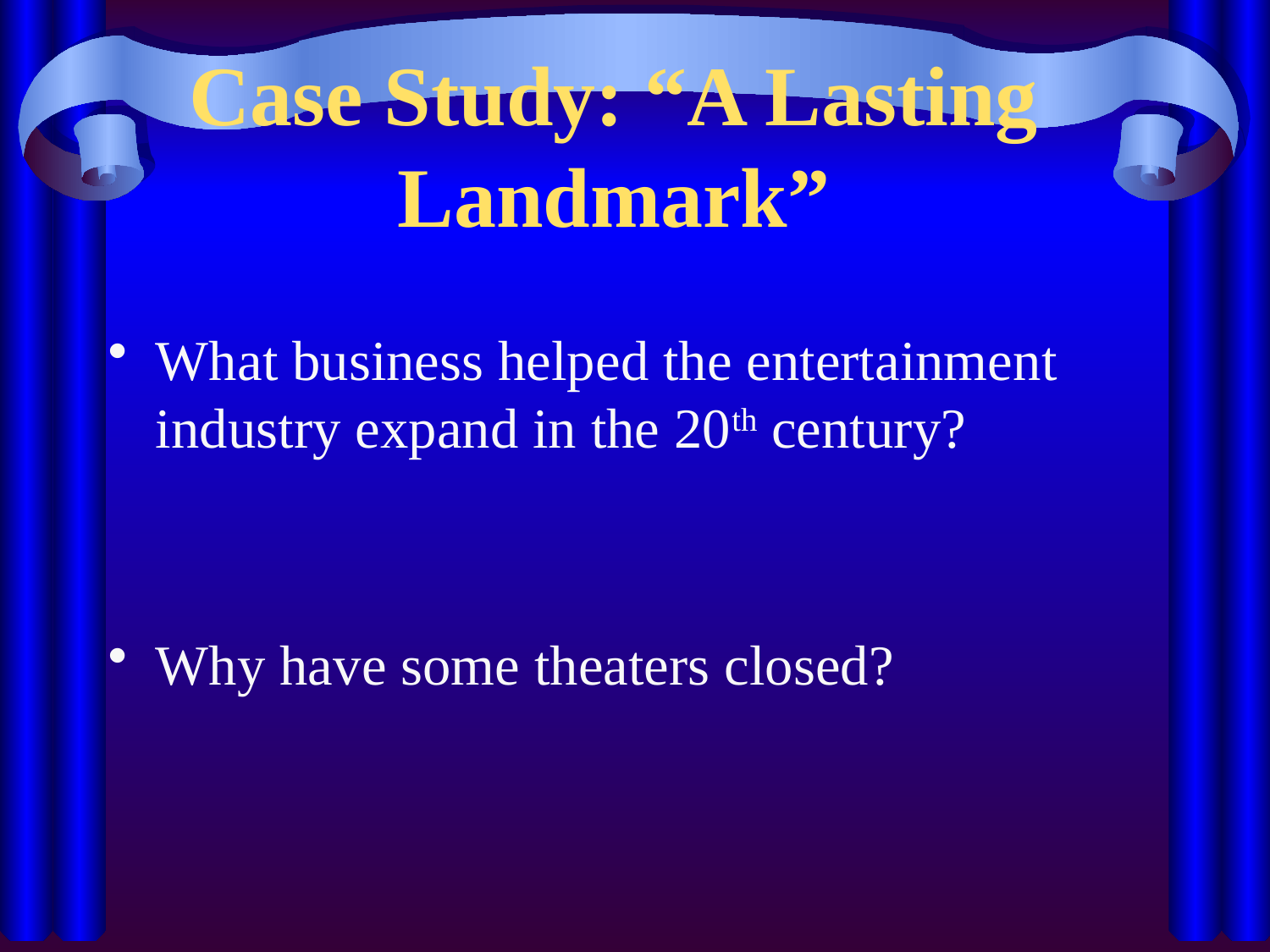

# Case Study: “A Lasting Landmark”
What business helped the entertainment industry expand in the 20th century?

Why have some theaters closed?